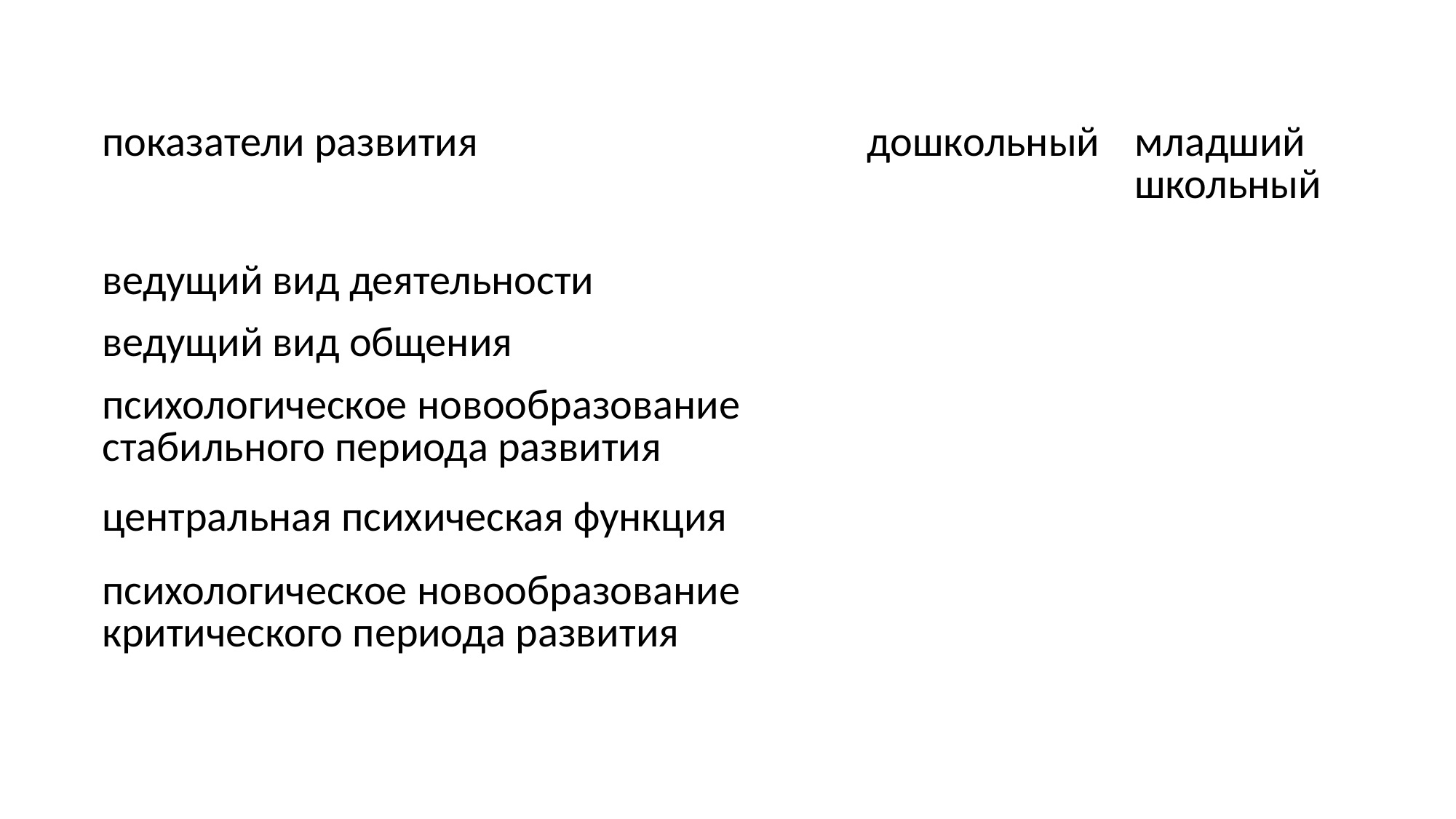

| показатели развития | дошкольный | младший школьный |
| --- | --- | --- |
| ведущий вид деятельности |  |  |
| ведущий вид общения |  |  |
| психологическое новообразование стабильного периода развития |  |  |
| центральная психическая функция |  |  |
| психологическое новообразование критического периода развития |  |  |